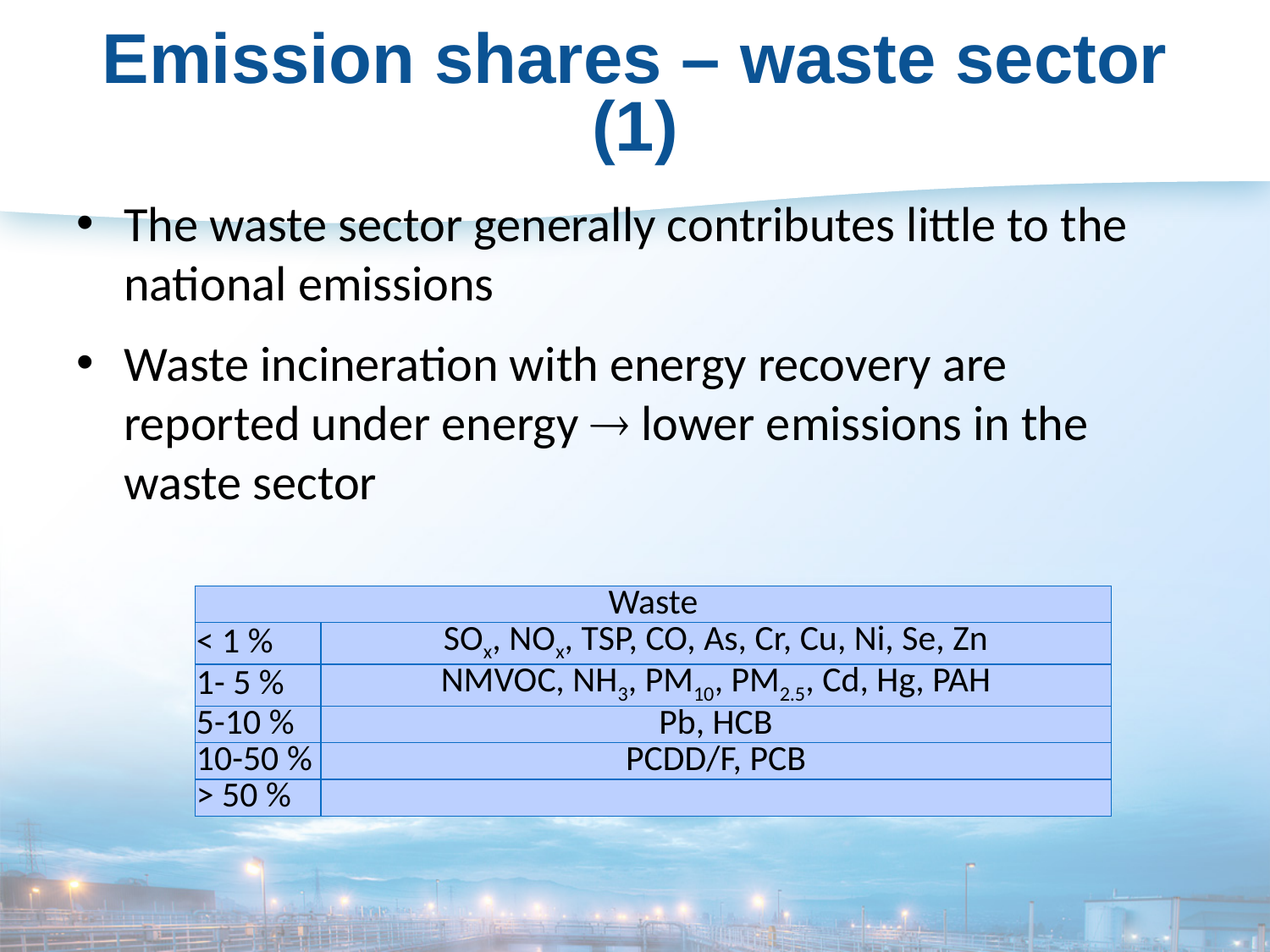

# Emission shares – waste sector (1)
The waste sector generally contributes little to the national emissions
Waste incineration with energy recovery are reported under energy → lower emissions in the waste sector

| Waste |  |
| --- | --- |
| < 1 % | SOx, NOx, TSP, CO, As, Cr, Cu, Ni, Se, Zn |
| 1- 5 % | NMVOC, NH3, PM10, PM2.5, Cd, Hg, PAH |
| 5-10 % | Pb, HCB |
| 10-50 % | PCDD/F, PCB |
| > 50 % |  |